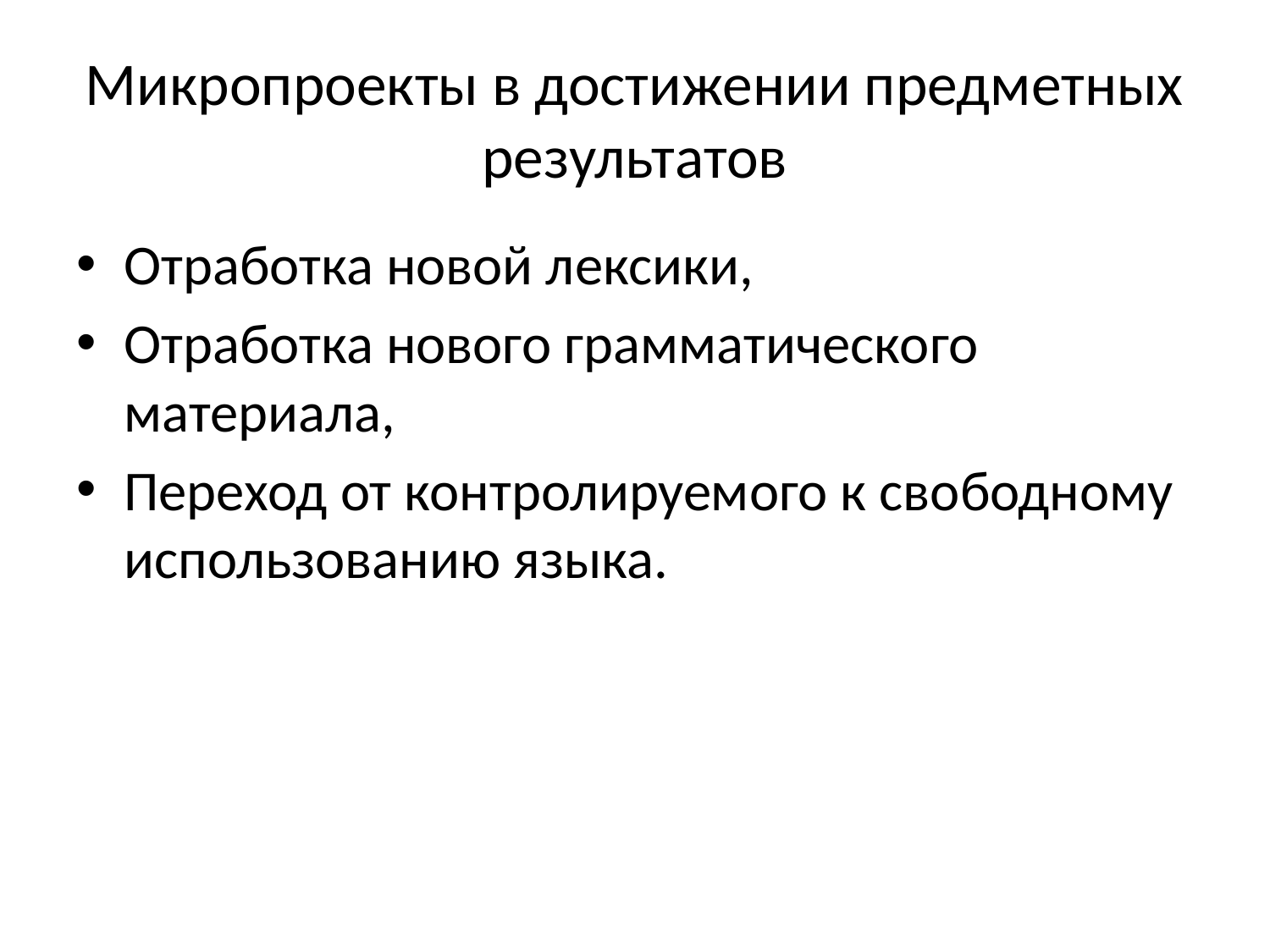

# Микропроекты в достижении предметных результатов
Отработка новой лексики,
Отработка нового грамматического материала,
Переход от контролируемого к свободному использованию языка.